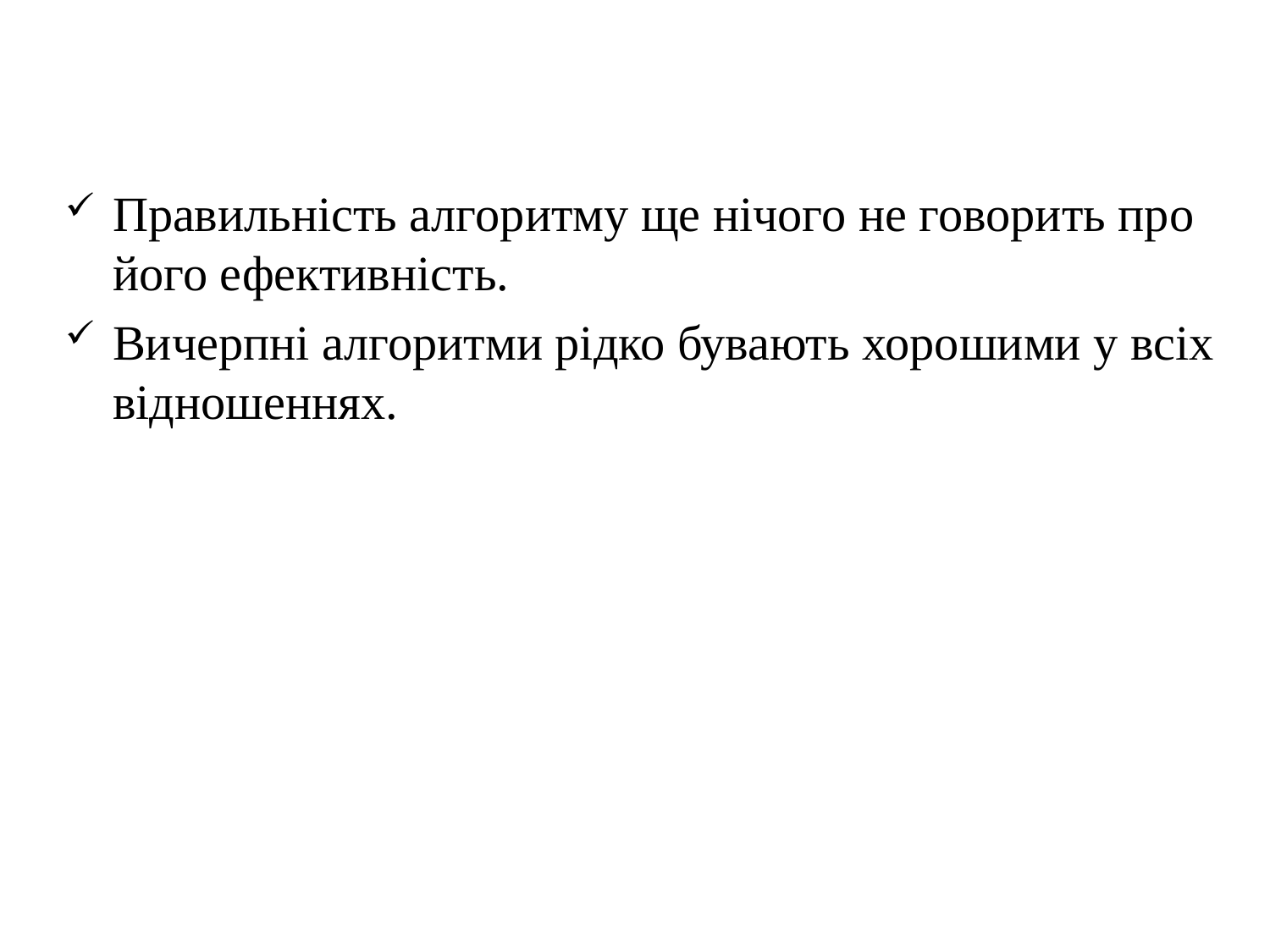

Правильність алгоритму ще нічого не говорить про його ефективність.
Вичерпні алгоритми рідко бувають хорошими у всіх відношеннях.